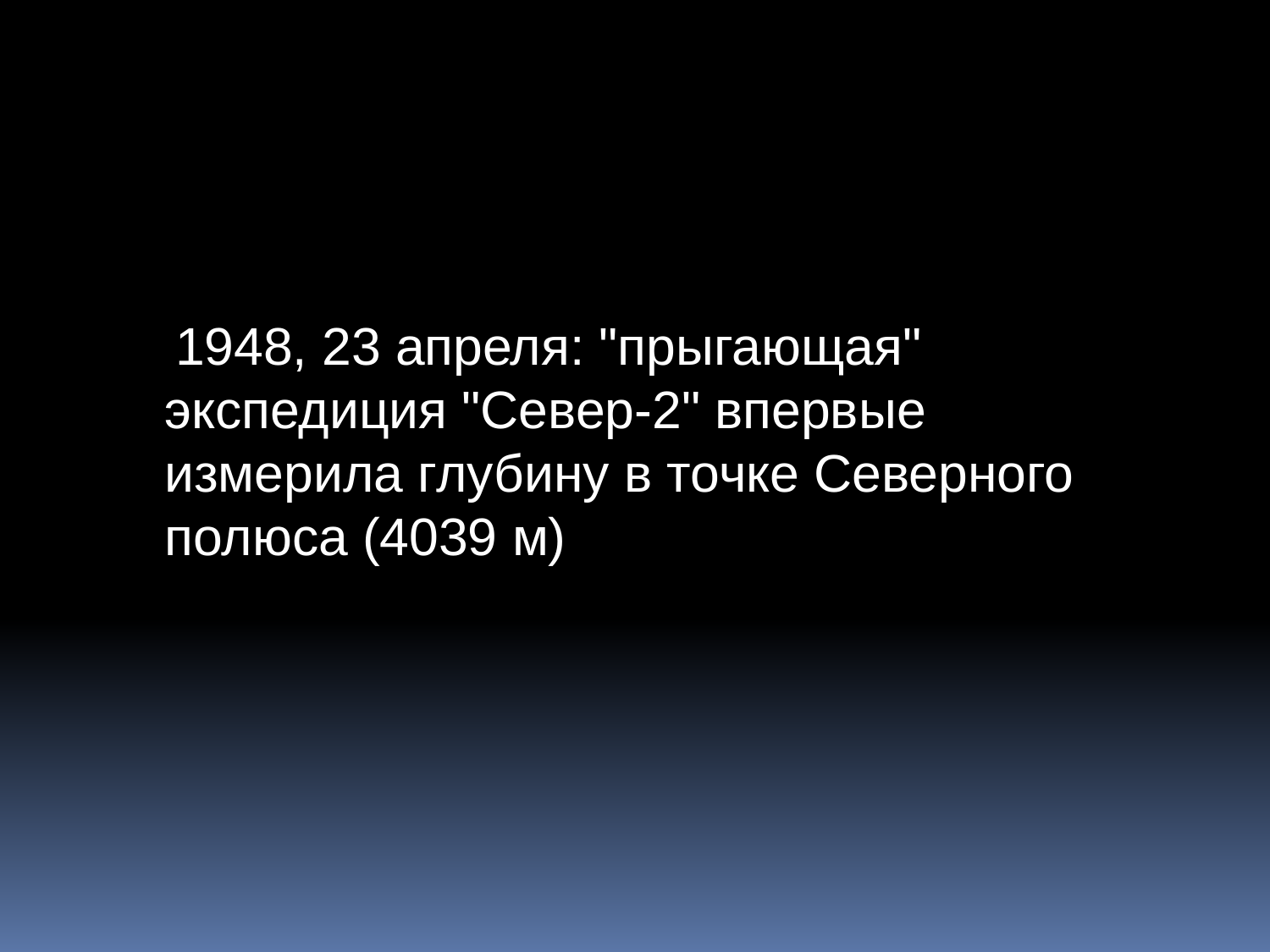

1948, 23 апреля: "прыгающая" экспедиция "Север-2" впервые измерила глубину в точке Северного полюса (4039 м)